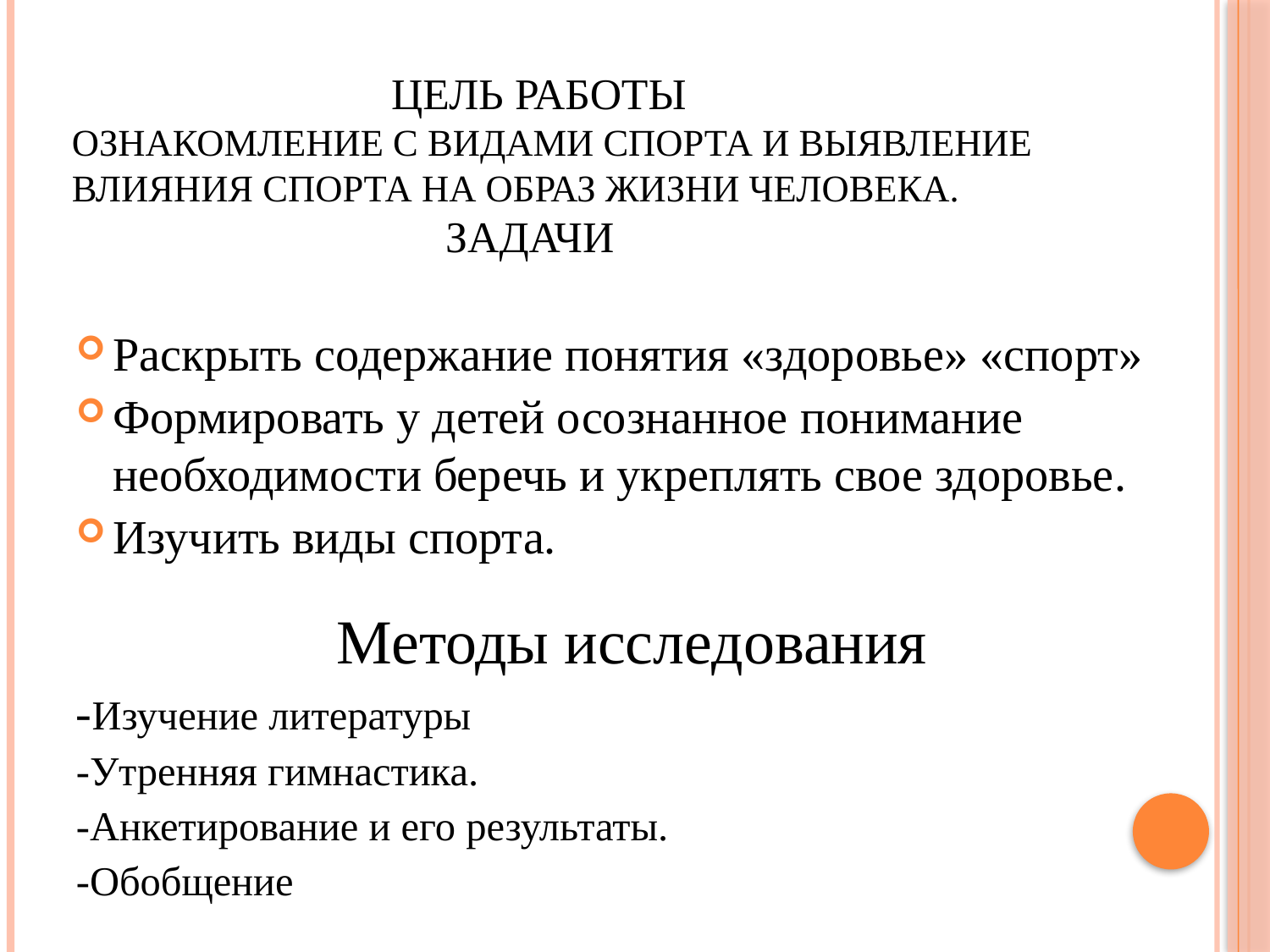

# Цель работы Ознакомление с видами спорта и выявление влияния спорта на образ жизни человека. Задачи
Раскрыть содержание понятия «здоровье» «спорт»
Формировать у детей осознанное понимание необходимости беречь и укреплять свое здоровье.
Изучить виды спорта.

Методы исследования
-Изучение литературы
-Утренняя гимнастика.
-Анкетирование и его результаты.
-Обобщение